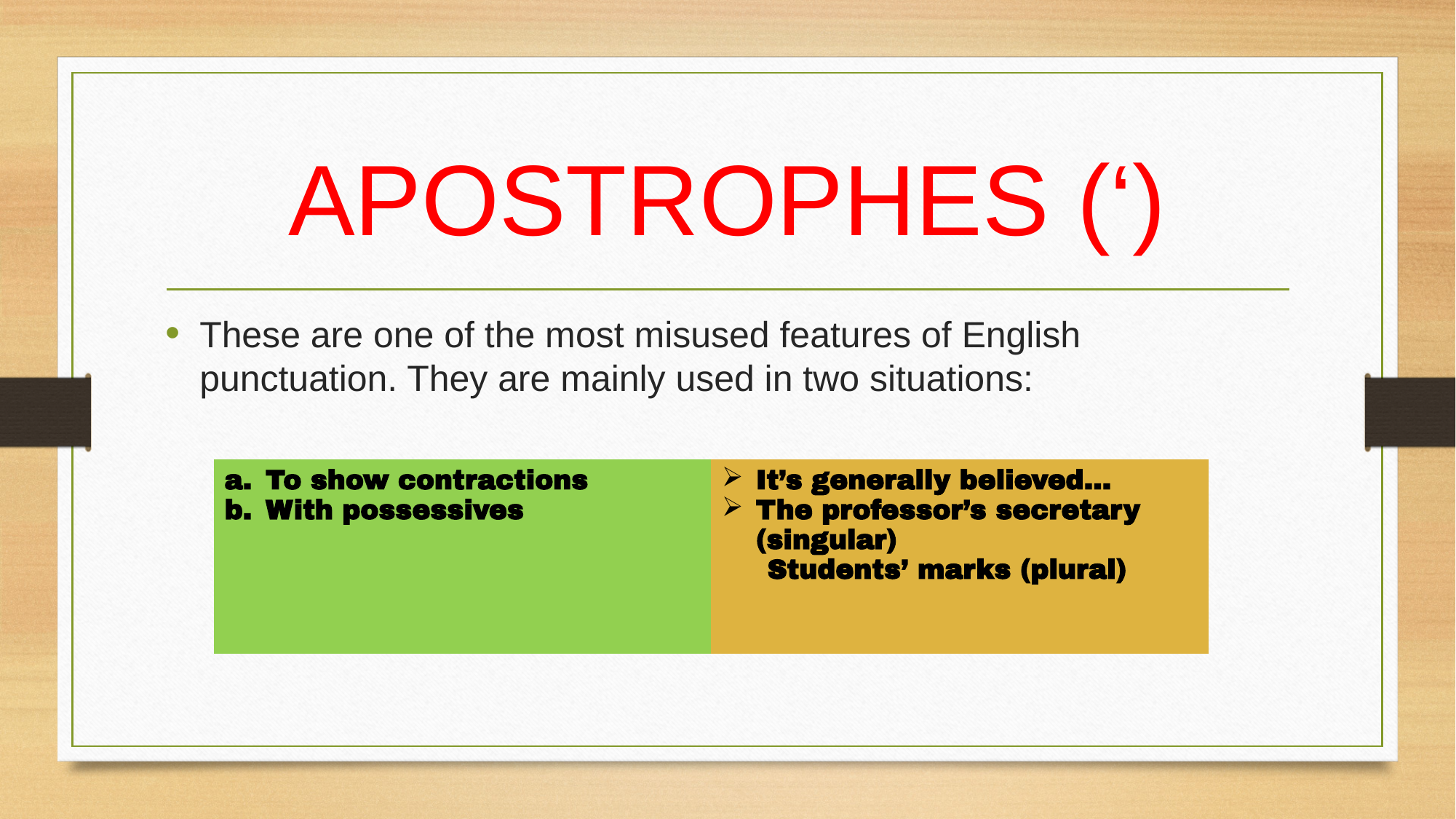

# APOSTROPHES (‘)
These are one of the most misused features of English punctuation. They are mainly used in two situations:
| To show contractions With possessives | It’s generally believed… The professor’s secretary (singular) Students’ marks (plural) |
| --- | --- |